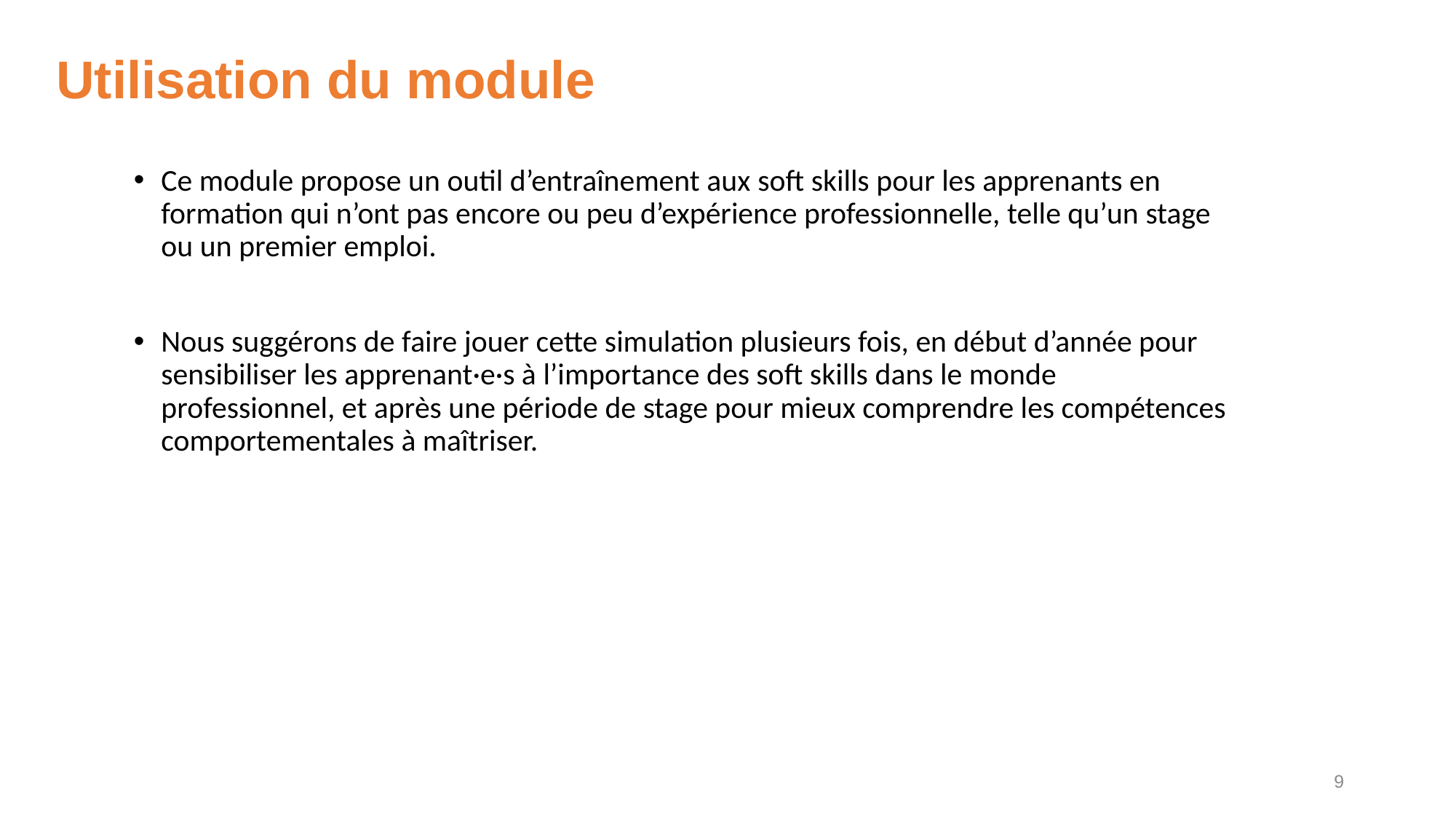

# Utilisation du module

Ce module propose un outil d’entraînement aux soft skills pour les apprenants en formation qui n’ont pas encore ou peu d’expérience professionnelle, telle qu’un stage ou un premier emploi.

Nous suggérons de faire jouer cette simulation plusieurs fois, en début d’année pour sensibiliser les apprenant·e·s à l’importance des soft skills dans le monde professionnel, et après une période de stage pour mieux comprendre les compétences comportementales à maîtriser.